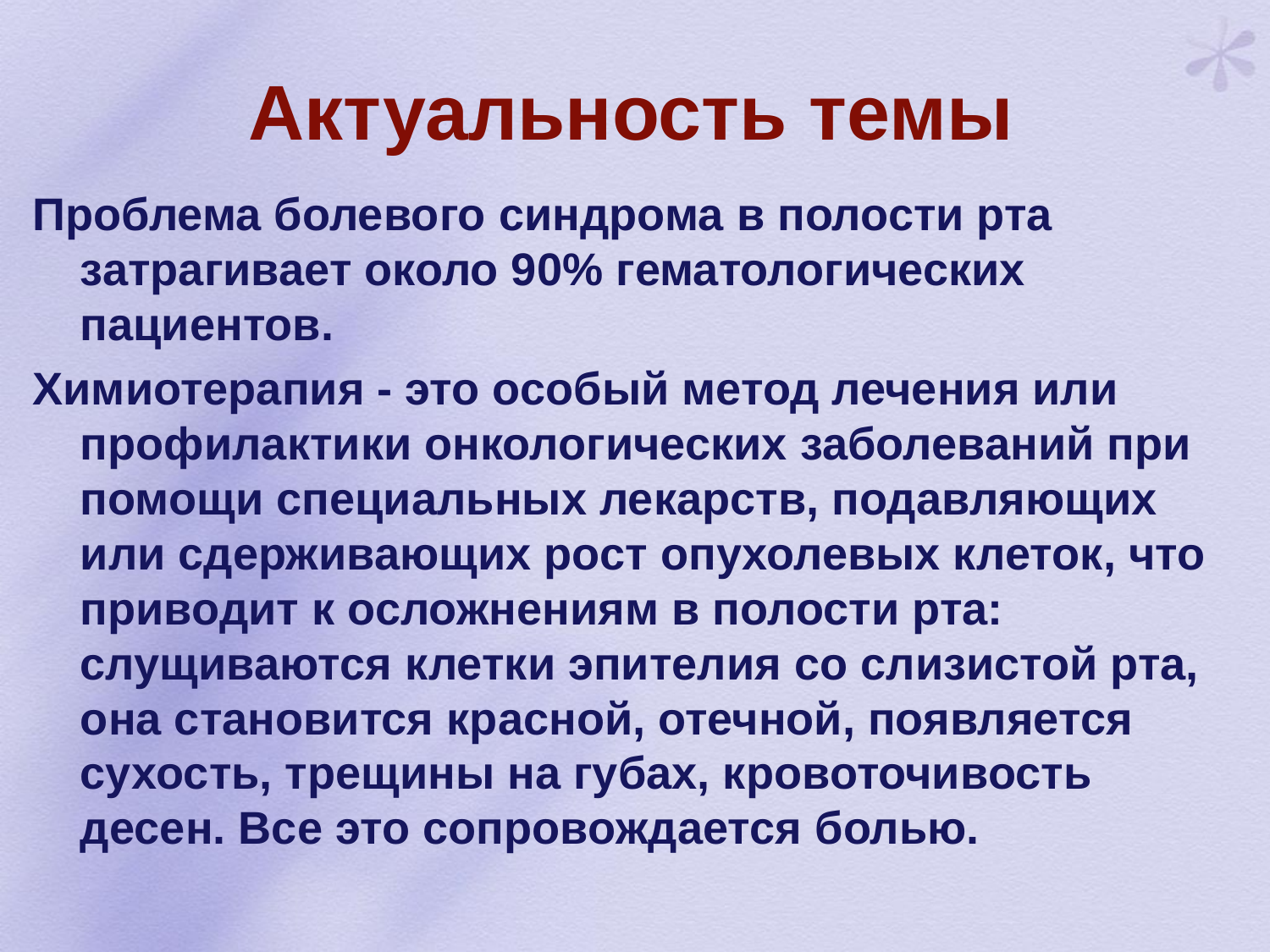

# Актуальность темы
Проблема болевого синдрома в полости рта затрагивает около 90% гематологических пациентов.
Химиотерапия - это особый метод лечения или профилактики онкологических заболеваний при помощи специальных лекарств, подавляющих или сдерживающих рост опухолевых клеток, что  приводит к осложнениям в полости рта: слущиваются клетки эпителия со слизистой рта, она становится красной, отечной, появляется сухость, трещины на губах, кровоточивость десен. Все это сопровождается болью.